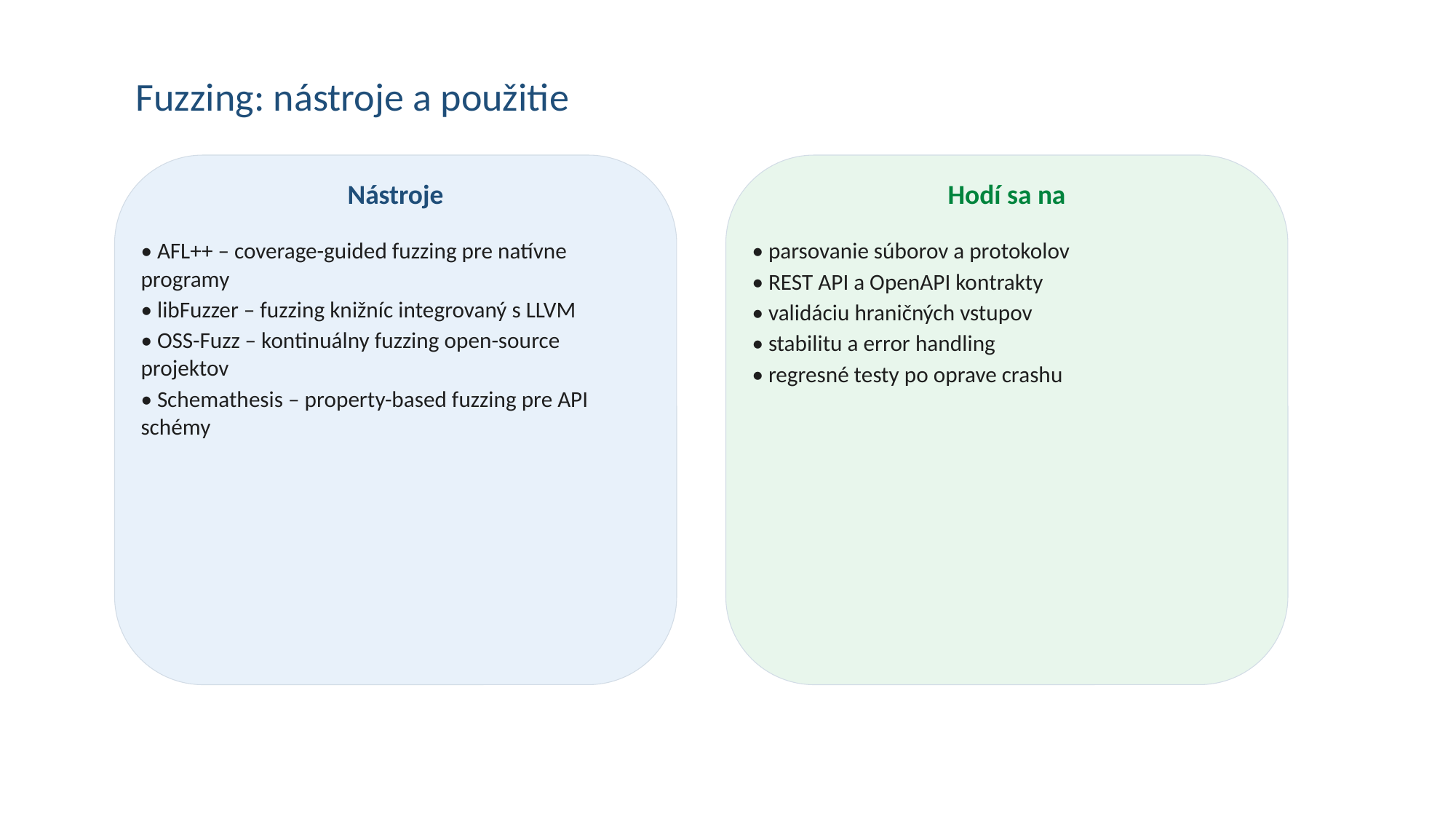

# Fuzzing: nástroje a použitie

Nástroje
Hodí sa na
• AFL++ – coverage-guided fuzzing pre natívne programy
• libFuzzer – fuzzing knižníc integrovaný s LLVM
• OSS-Fuzz – kontinuálny fuzzing open-source projektov
• Schemathesis – property-based fuzzing pre API schémy
• parsovanie súborov a protokolov
• REST API a OpenAPI kontrakty
• validáciu hraničných vstupov
• stabilitu a error handling
• regresné testy po oprave crashu